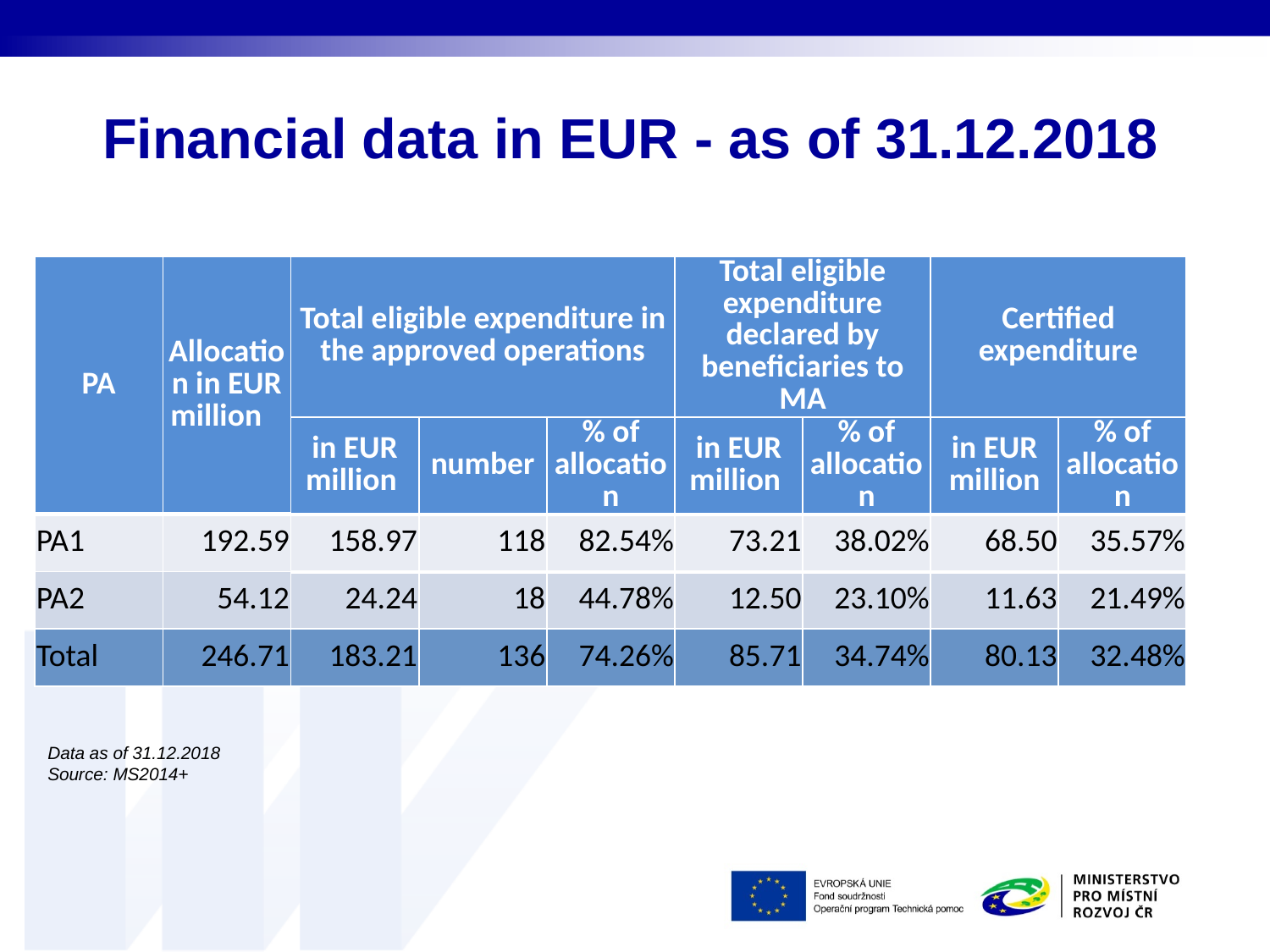

# Financial data in EUR - as of 31.12.2018
| PA | Allocation in EUR million | Total eligible expenditure in the approved operations |  |  | Total eligible expenditure declared by beneficiaries to MA |  | Certified expenditure |  |
| --- | --- | --- | --- | --- | --- | --- | --- | --- |
|  |  | in EUR million | number | % of allocation | in EUR million | % of allocation | in EUR million | % of allocation |
| PA1 | 192.59 | 158.97 | 118 | 82.54% | 73.21 | 38.02% | 68.50 | 35.57% |
| PA2 | 54.12 | 24.24 | 18 | 44.78% | 12.50 | 23.10% | 11.63 | 21.49% |
| Total | 246.71 | 183.21 | 136 | 74.26% | 85.71 | 34.74% | 80.13 | 32.48% |
Data as of 31.12.2018
Source: MS2014+